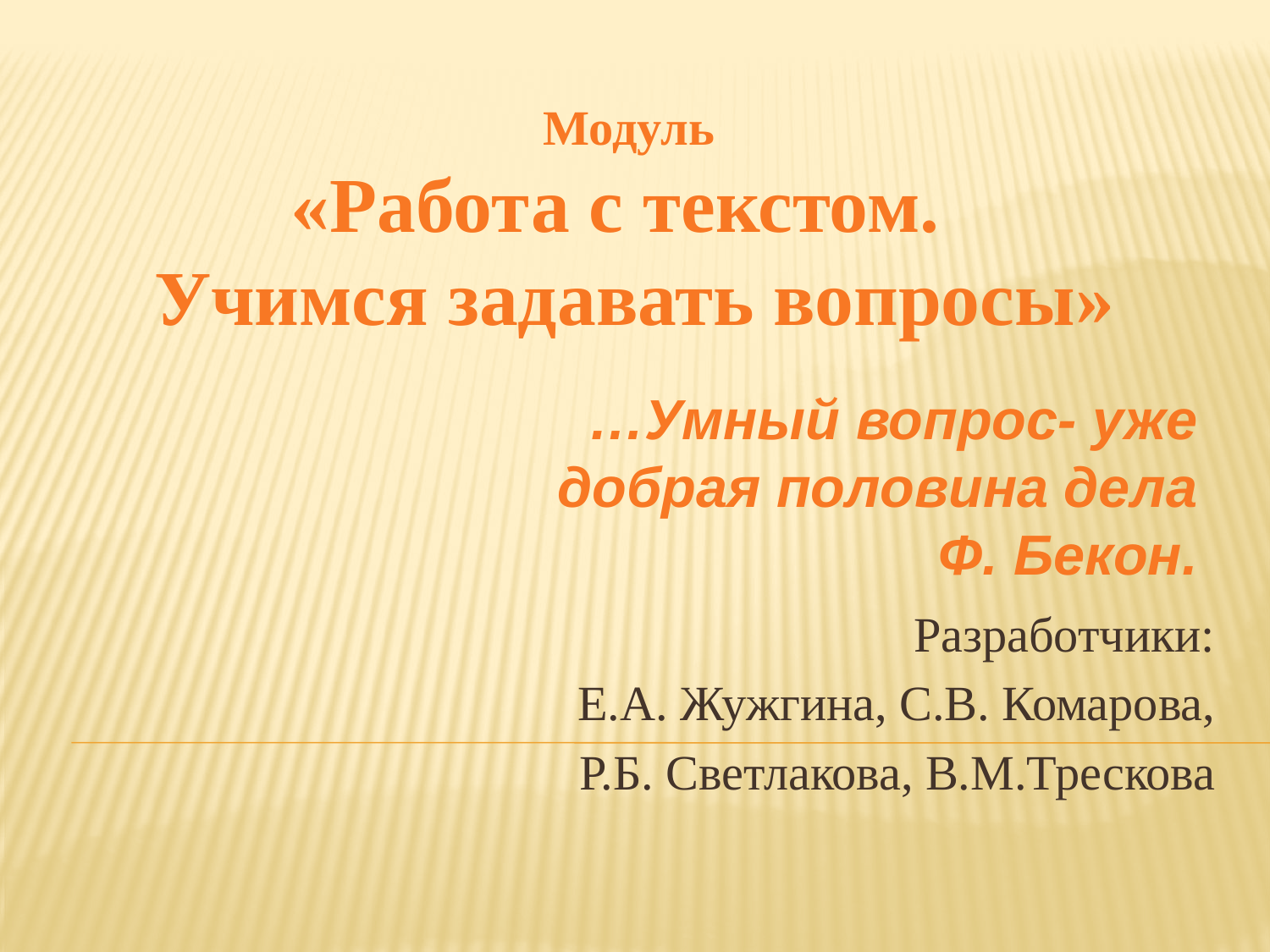

# Модуль «Работа с текстом. Учимся задавать вопросы»
…Умный вопрос- уже добрая половина дела
Ф. Бекон.
Разработчики:
Е.А. Жужгина, С.В. Комарова,
Р.Б. Светлакова, В.М.Трескова